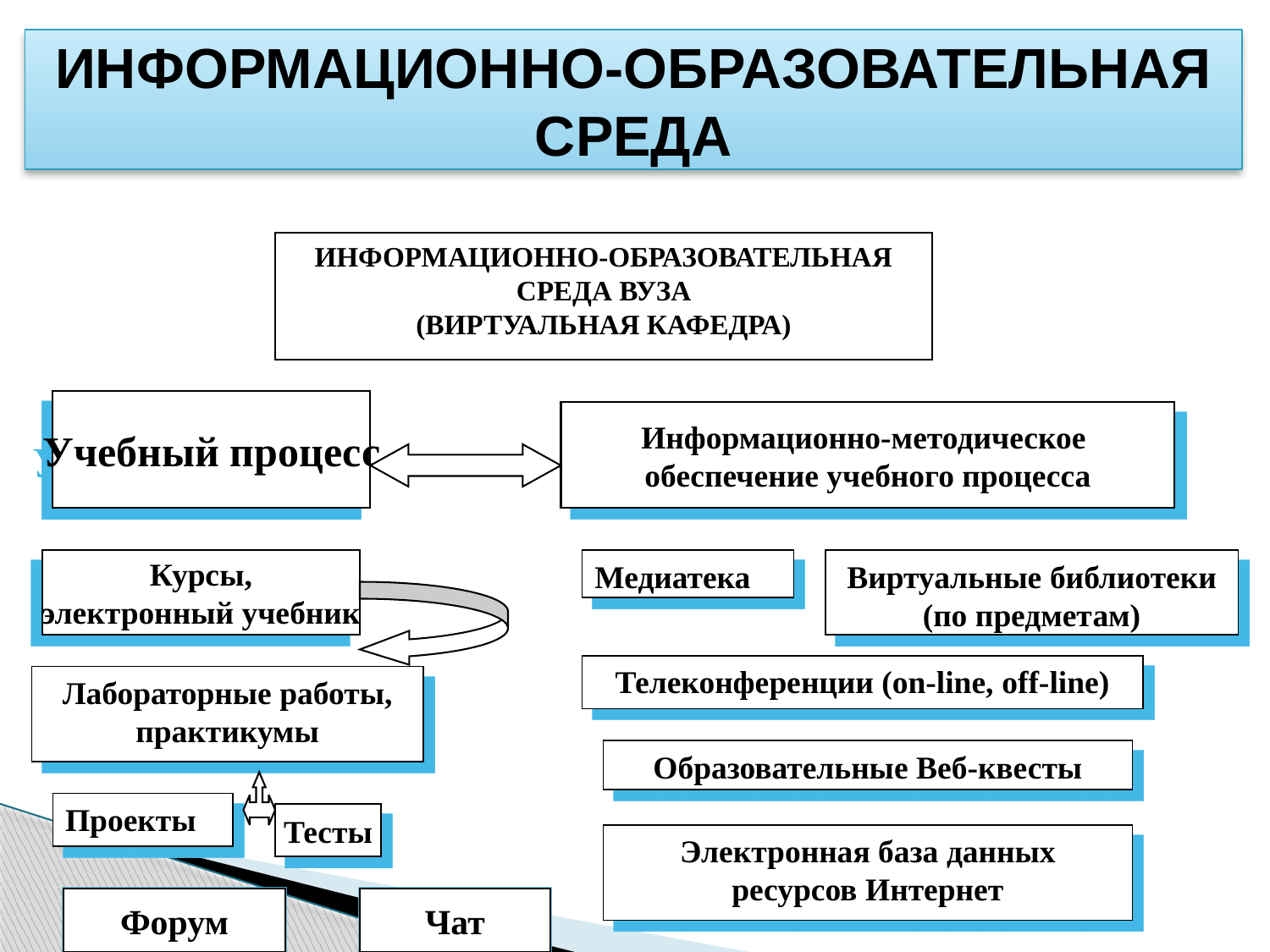

# ИНФОРМАЦИОННО-ОБРАЗОВАТЕЛЬНАЯ СРЕДА
ИНФОРМАЦИОННО-ОБРАЗОВАТЕЛЬНАЯ СРЕДА ВУЗА
(ВИРТУАЛЬНАЯ КАФЕДРА)
Учебный процесс
Информационно-методическое
обеспечение учебного процесса

Курсы,
электронный учебник
Медиатека
Виртуальные библиотеки
(по предметам)

Телеконференции (on-line, off-line)
Лабораторные работы, практикумы
Образовательные Веб-квесты

Проекты
Тесты
Электронная база данных ресурсов Интернет
Форум
Чат